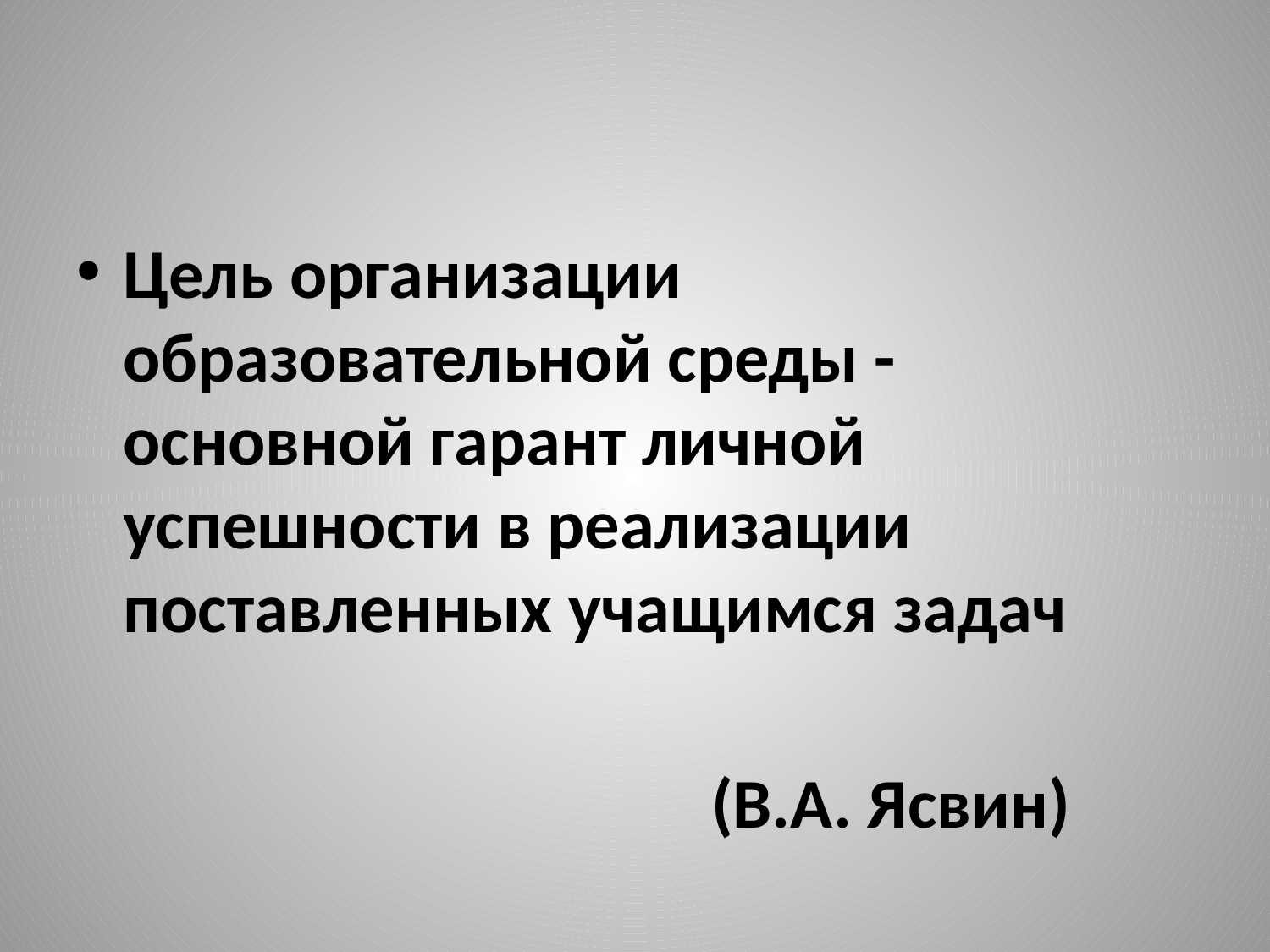

#
Цель организации образовательной среды - основной гарант личной успешности в реализации поставленных учащимся задач

                                        (В.А. Ясвин)